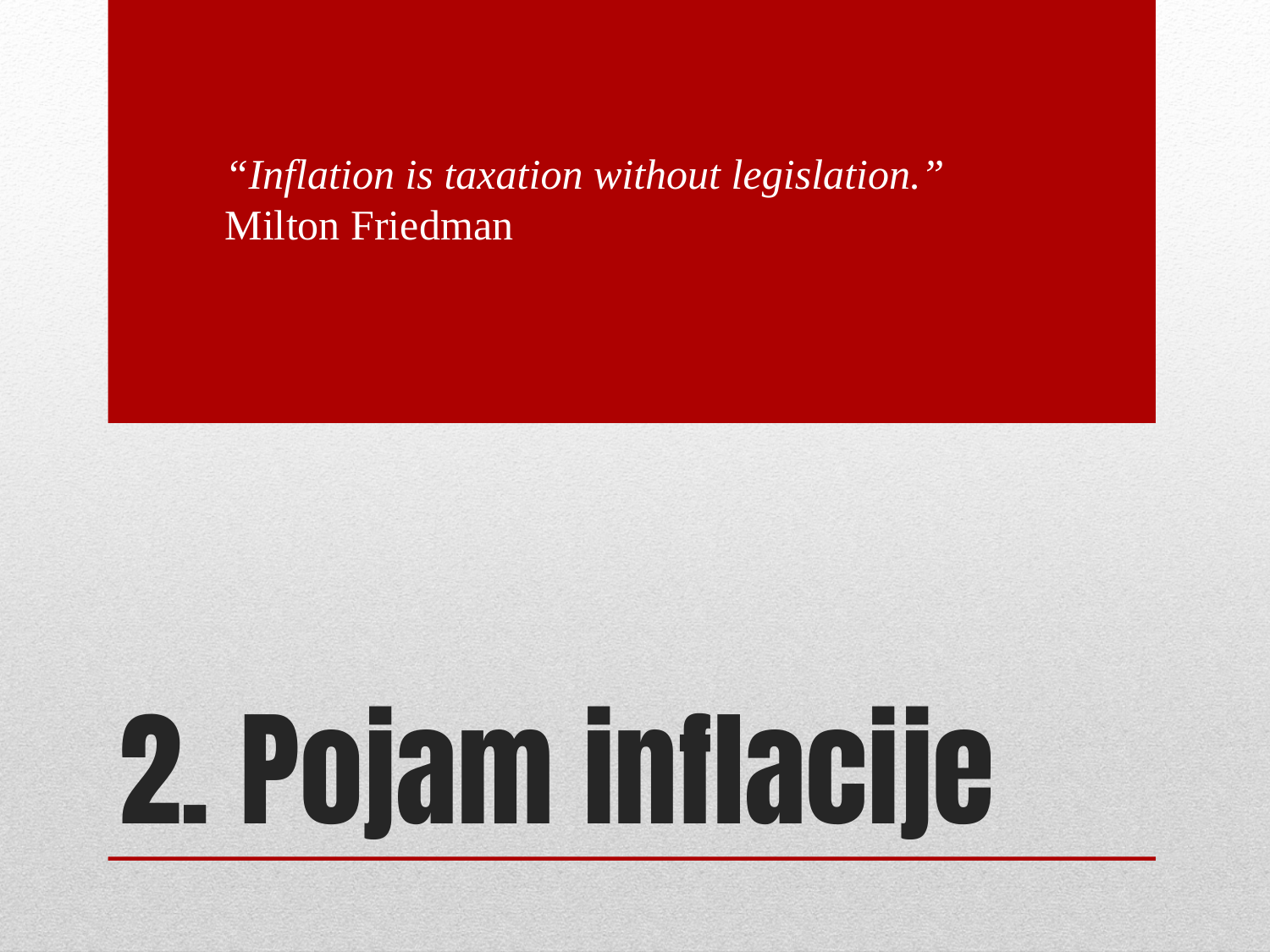

“Inflation is taxation without legislation.”
Milton Friedman
# 2. Pojam inflacije